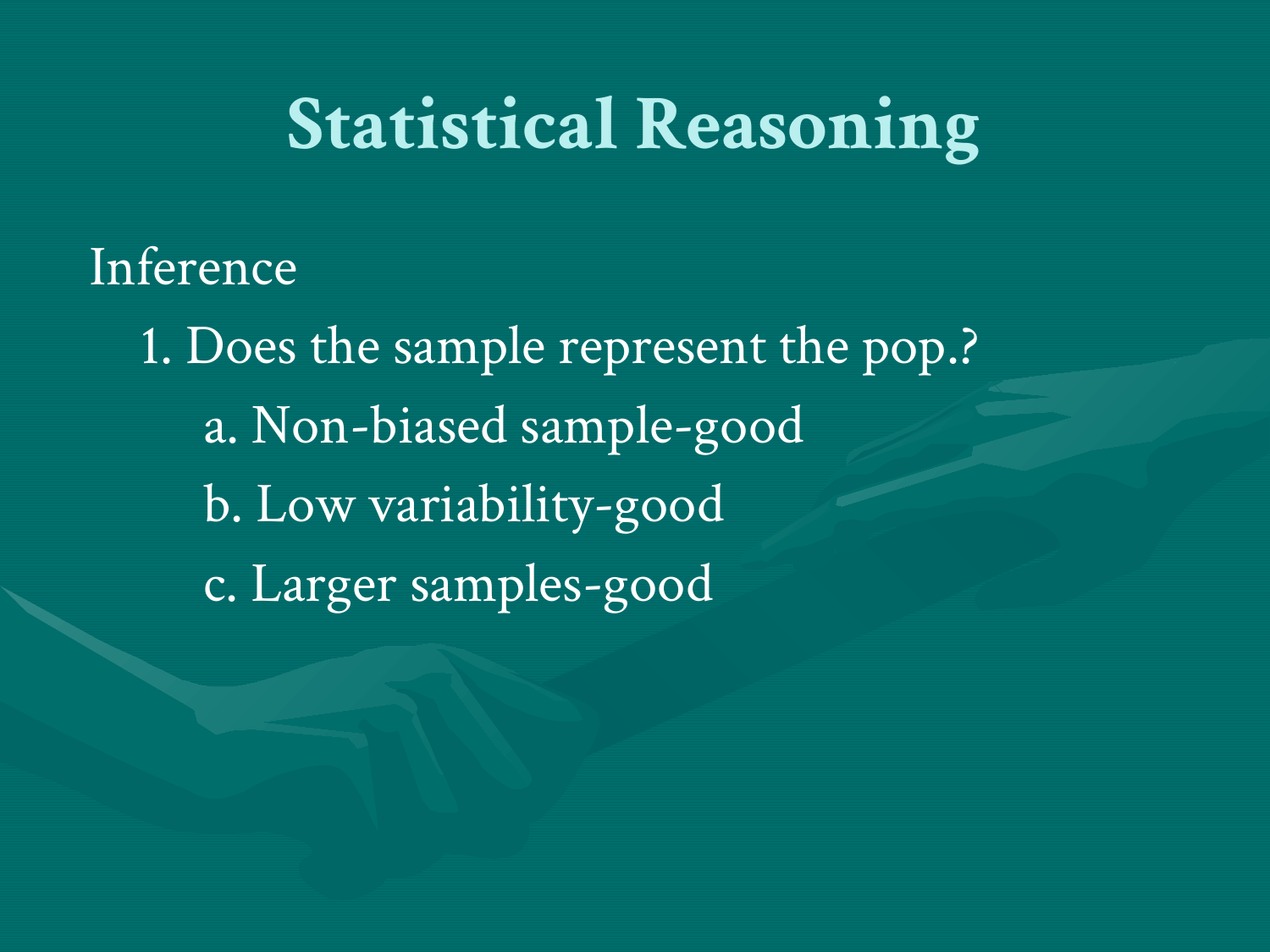

# Statistical Reasoning
 Inference
     1. Does the sample represent the pop.?
          a. Non-biased sample-good
          b. Low variability-good
          c. Larger samples-good